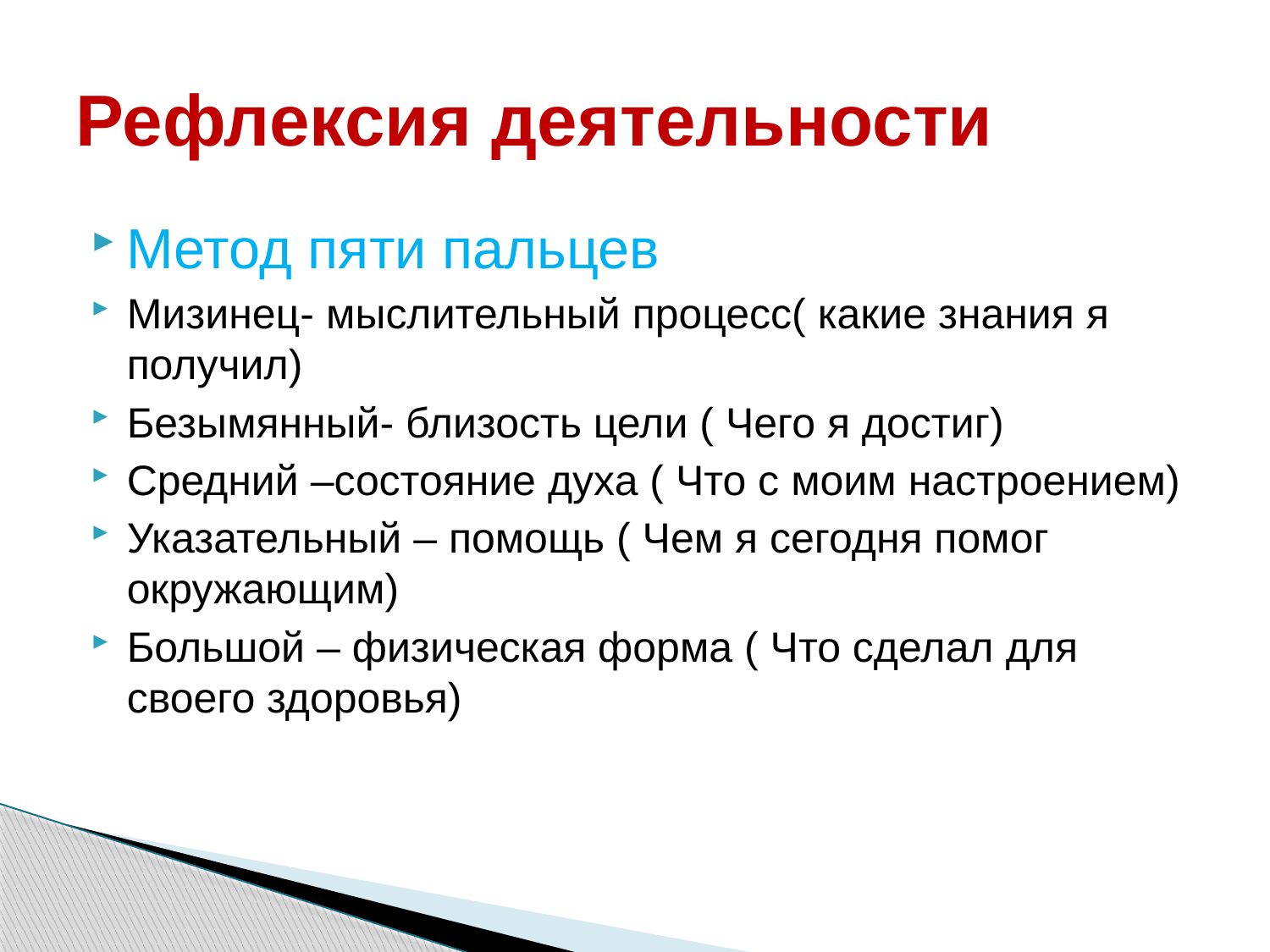

# Рефлексия деятельности
Метод пяти пальцев
Мизинец- мыслительный процесс( какие знания я получил)
Безымянный- близость цели ( Чего я достиг)
Средний –состояние духа ( Что с моим настроением)
Указательный – помощь ( Чем я сегодня помог окружающим)
Большой – физическая форма ( Что сделал для своего здоровья)